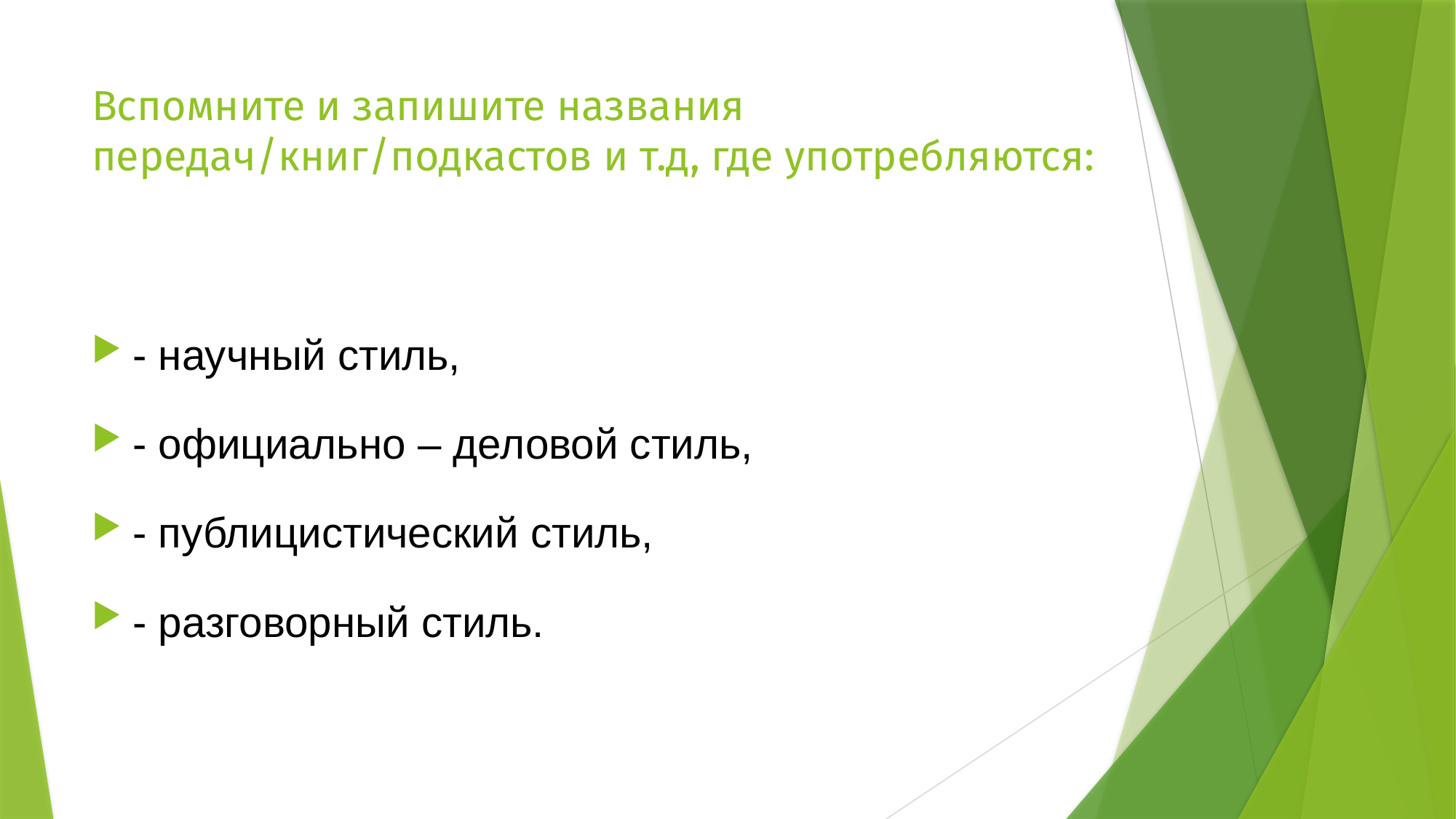

# Вспомните и запишите названия передач/книг/подкастов и т.д, где употребляются:
- научный стиль,
- официально – деловой стиль,
- публицистический стиль,
- разговорный стиль.